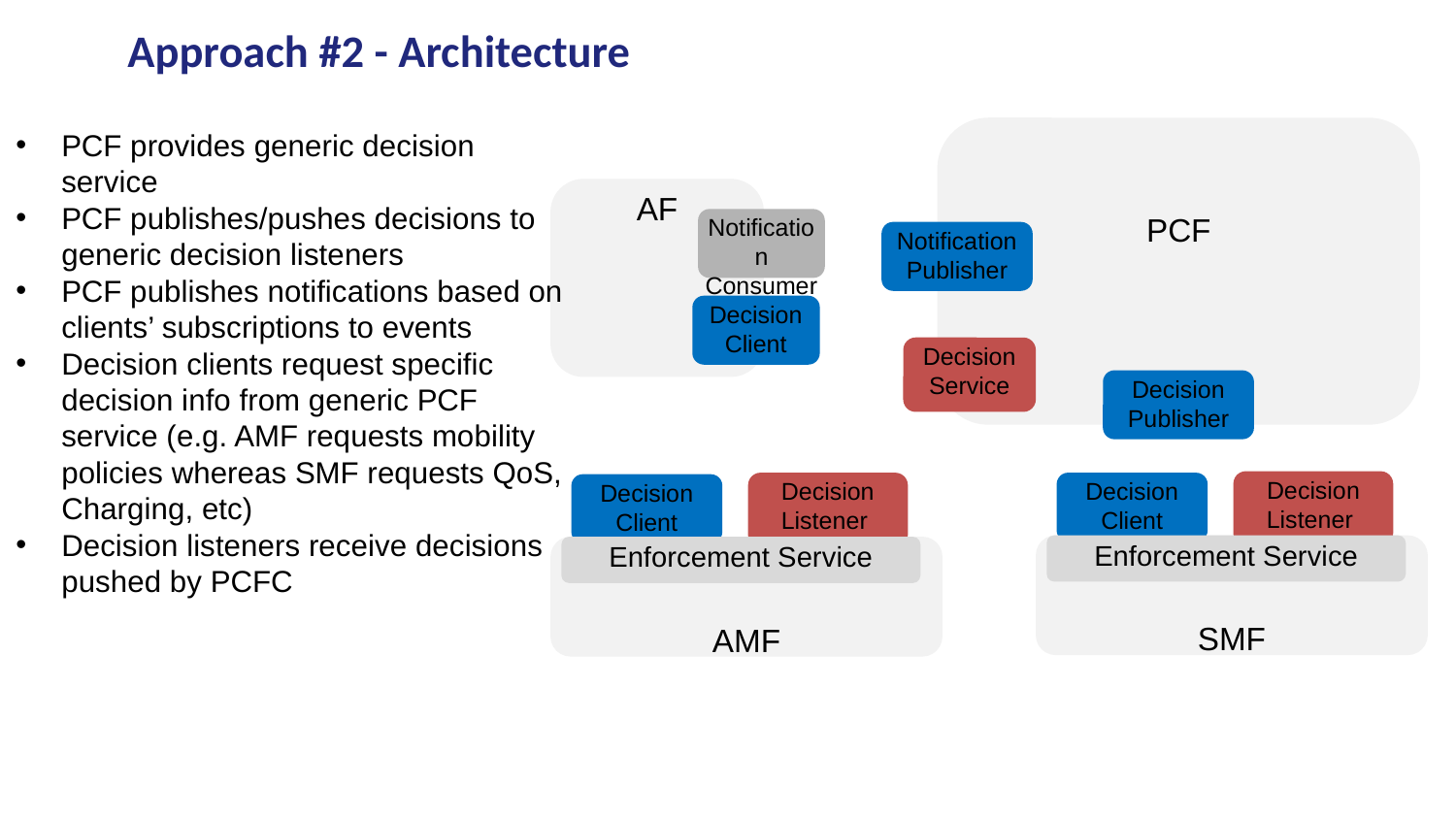

# Approach #2 - Architecture

PCF
PCF provides generic decision service
PCF publishes/pushes decisions to generic decision listeners
PCF publishes notifications based on clients’ subscriptions to events
Decision clients request specific decision info from generic PCF service (e.g. AMF requests mobility policies whereas SMF requests QoS, Charging, etc)
Decision listeners receive decisions pushed by PCFC
AF
Notification
Consumer
Notification Publisher
Decision
Client
Decision Service
Decision Publisher
Decision Listener
Decision Listener
Decision
Client
Decision
Client

SMF
Enforcement Service

AMF
Enforcement Service